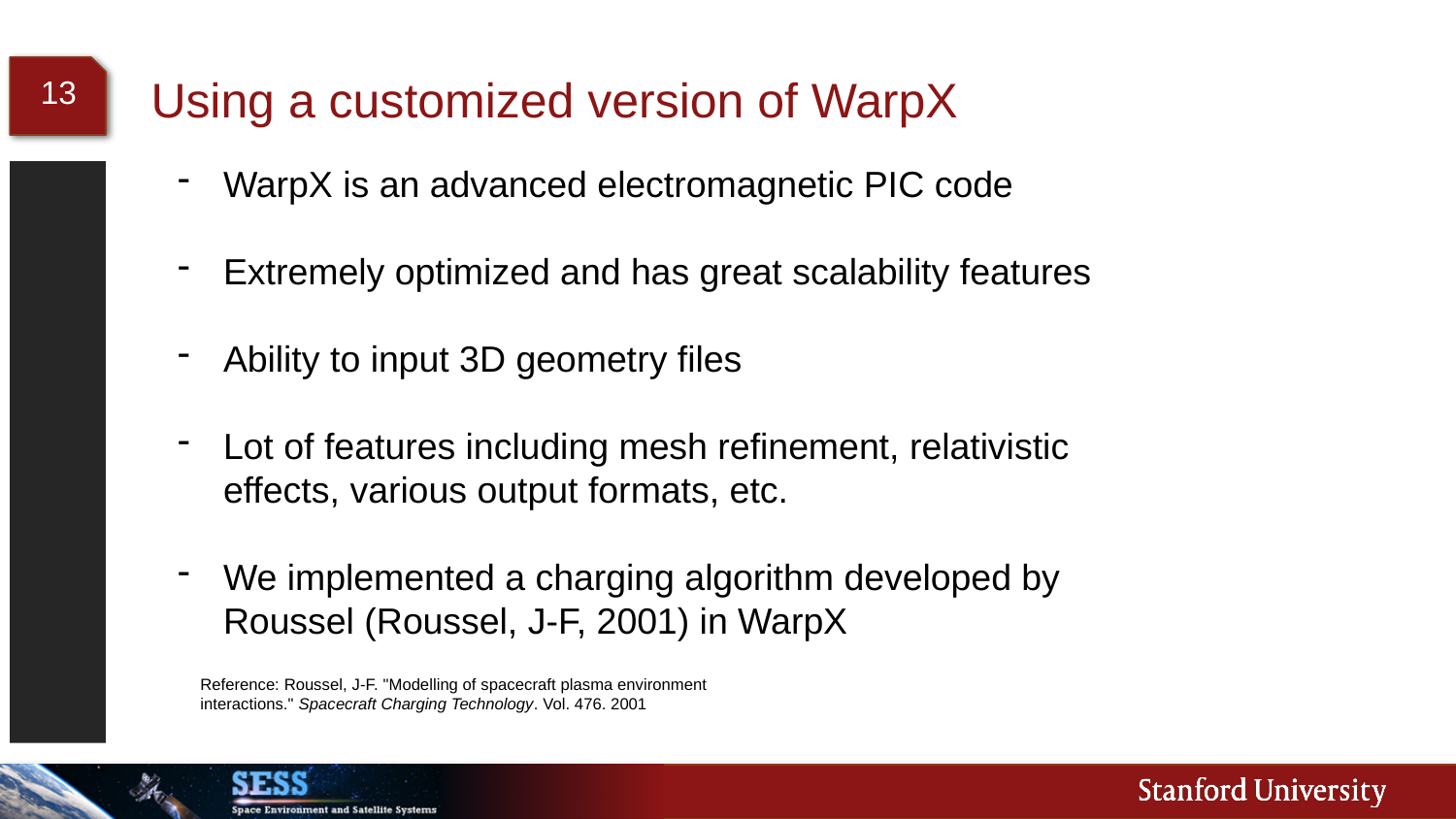

# Using a customized version of WarpX
13
WarpX is an advanced electromagnetic PIC code

Extremely optimized and has great scalability features

Ability to input 3D geometry files

Lot of features including mesh refinement, relativistic effects, various output formats, etc.

We implemented a charging algorithm developed by Roussel (Roussel, J-F, 2001) in WarpX

Reference: Roussel, J-F. "Modelling of spacecraft plasma environment interactions." Spacecraft Charging Technology. Vol. 476. 2001